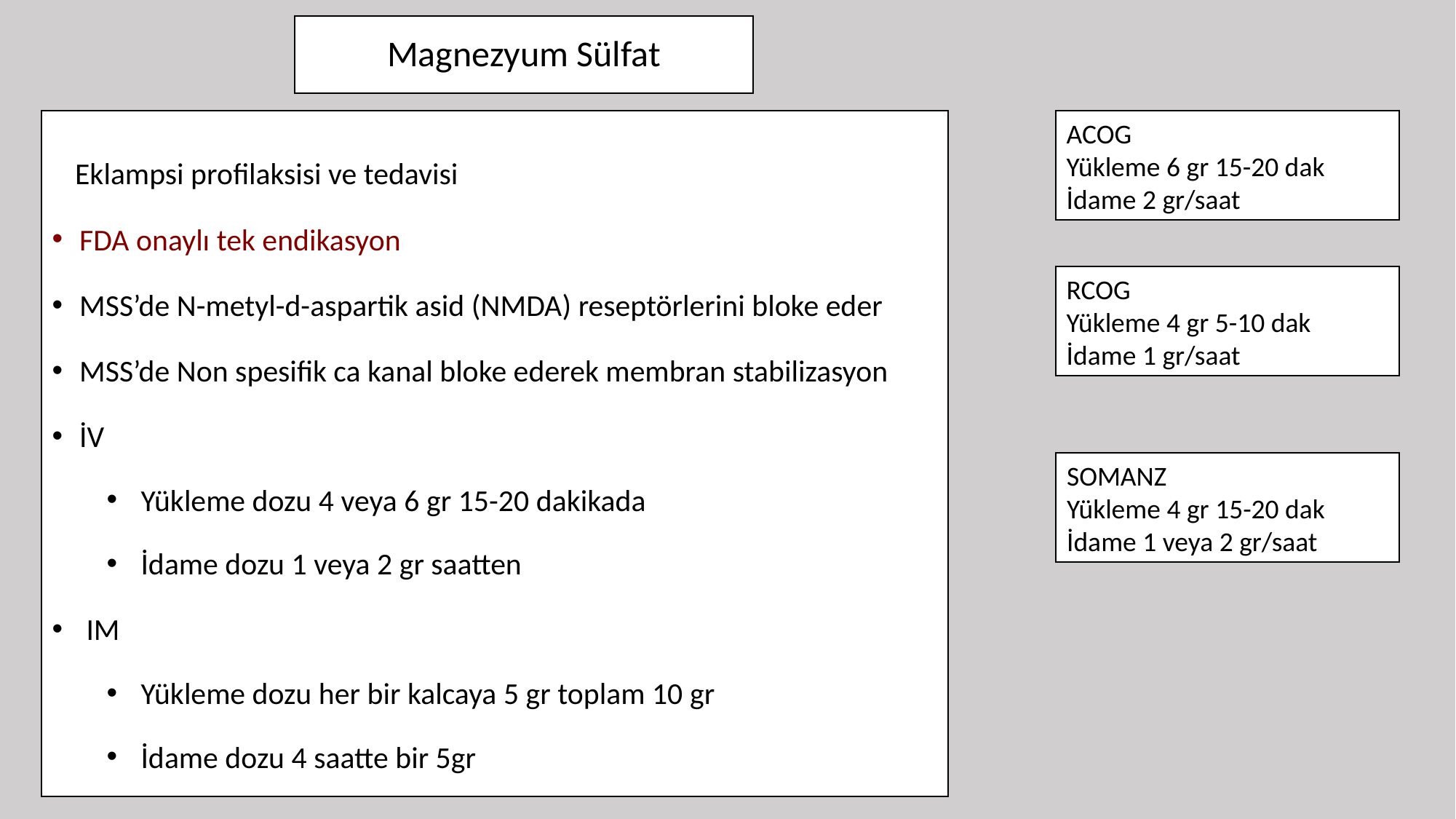

# Magnezyum Sülfat

      Eklampsi profilaksisi ve tedavisi
FDA onaylı tek endikasyon
MSS’de N-metyl-d-aspartik asid (NMDA) reseptörlerini bloke eder
MSS’de Non spesifik ca kanal bloke ederek membran stabilizasyon
İV
Yükleme dozu 4 veya 6 gr 15-20 dakikada
İdame dozu 1 veya 2 gr saatten
IM
Yükleme dozu her bir kalcaya 5 gr toplam 10 gr
İdame dozu 4 saatte bir 5gr
ACOG
Yükleme 6 gr 15-20 dak
İdame 2 gr/saat
RCOG
Yükleme 4 gr 5-10 dak
İdame 1 gr/saat
SOMANZ
Yükleme 4 gr 15-20 dak
İdame 1 veya 2 gr/saat